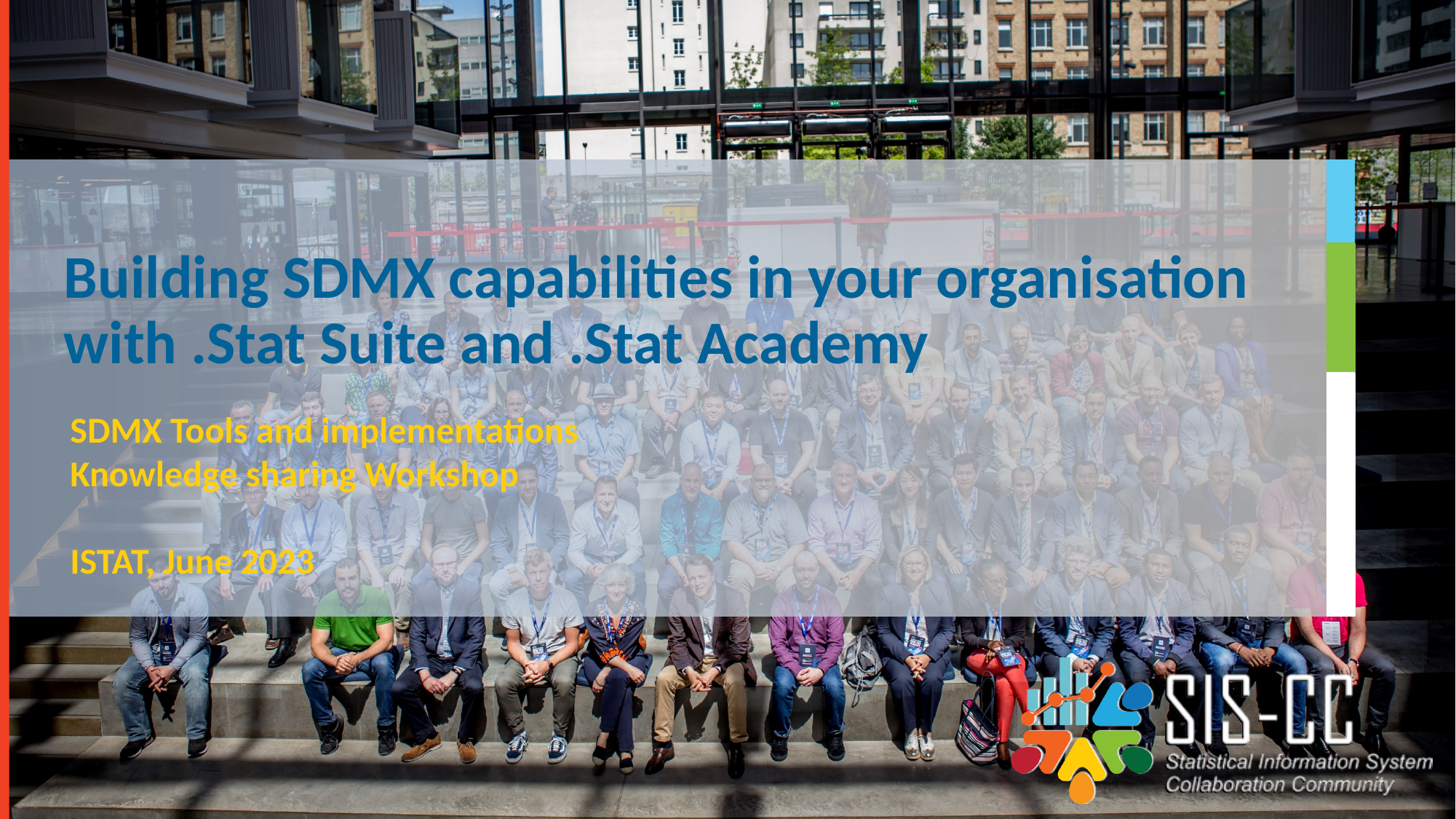

# Building SDMX capabilities in your organisation with .Stat Suite and .Stat Academy
SDMX Tools and implementations
Knowledge sharing Workshop

ISTAT, June 2023